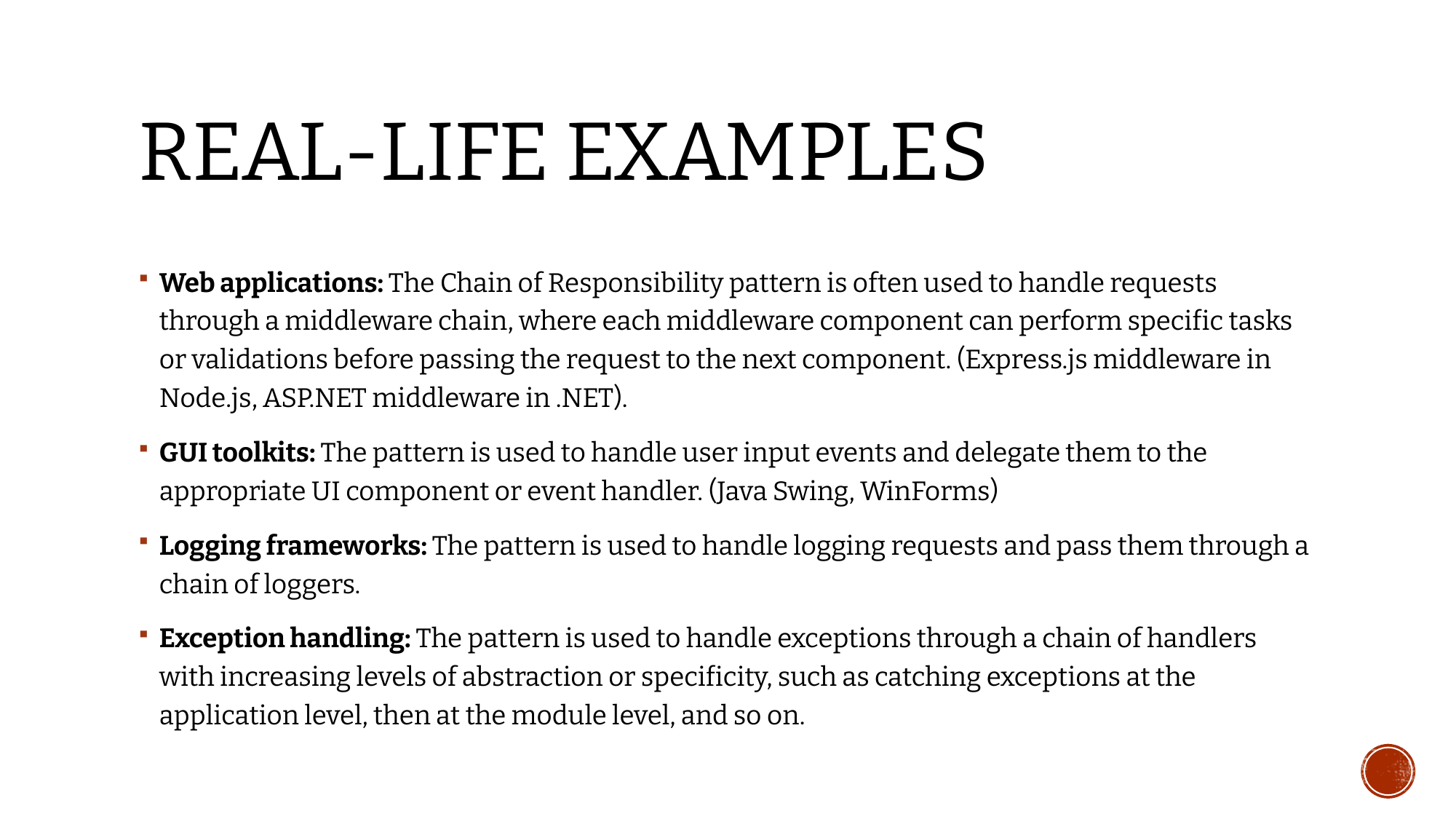

# Real-life examples
Web applications: The Chain of Responsibility pattern is often used to handle requests through a middleware chain, where each middleware component can perform specific tasks or validations before passing the request to the next component. (Express.js middleware in Node.js, ASP.NET middleware in .NET).
GUI toolkits: The pattern is used to handle user input events and delegate them to the appropriate UI component or event handler. (Java Swing, WinForms)
Logging frameworks: The pattern is used to handle logging requests and pass them through a chain of loggers.
Exception handling: The pattern is used to handle exceptions through a chain of handlers with increasing levels of abstraction or specificity, such as catching exceptions at the application level, then at the module level, and so on.